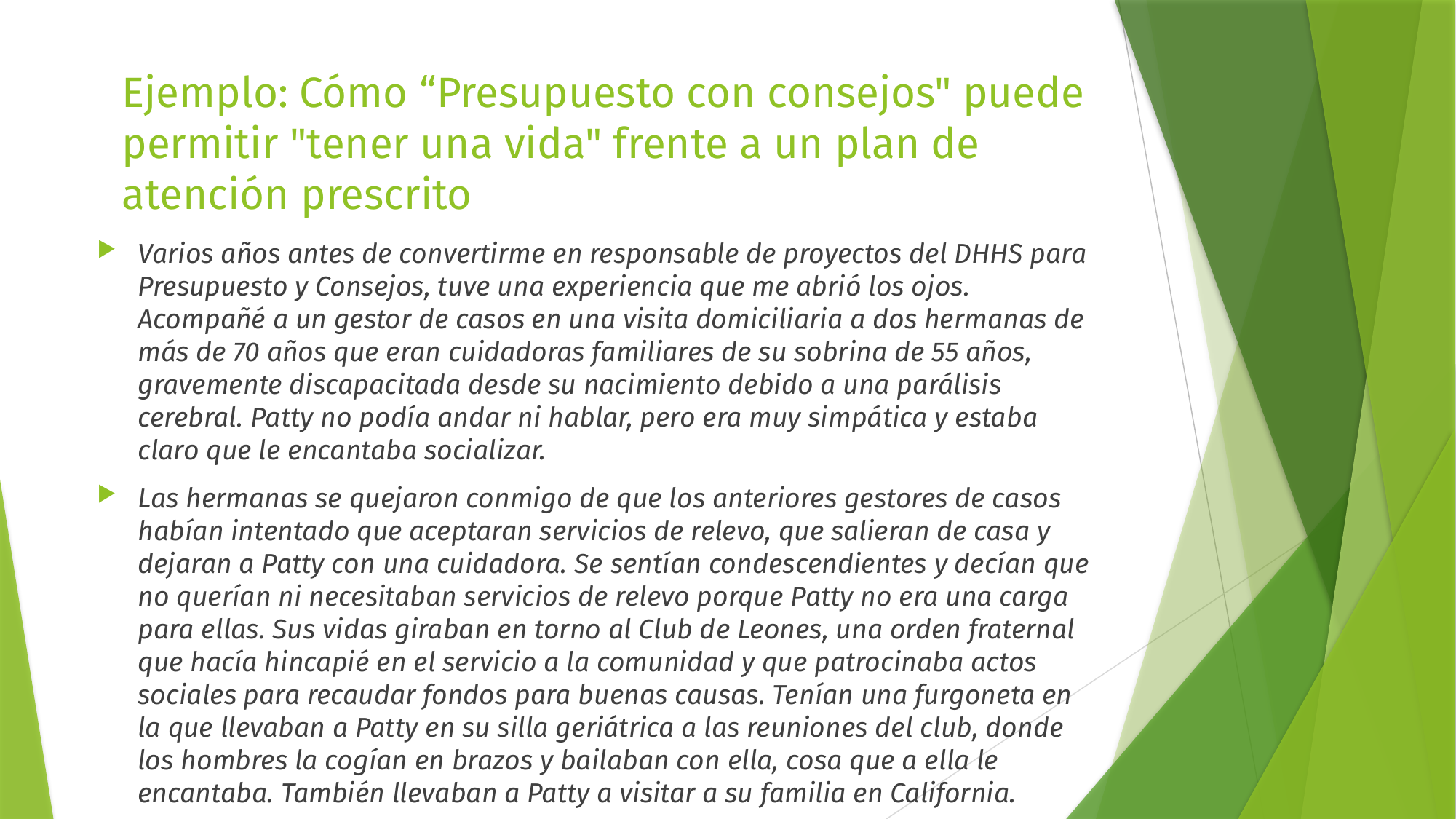

# Ejemplo: Cómo “Presupuesto con consejos" puede permitir "tener una vida" frente a un plan de atención prescrito
Varios años antes de convertirme en responsable de proyectos del DHHS para Presupuesto y Consejos, tuve una experiencia que me abrió los ojos. Acompañé a un gestor de casos en una visita domiciliaria a dos hermanas de más de 70 años que eran cuidadoras familiares de su sobrina de 55 años, gravemente discapacitada desde su nacimiento debido a una parálisis cerebral. Patty no podía andar ni hablar, pero era muy simpática y estaba claro que le encantaba socializar.
Las hermanas se quejaron conmigo de que los anteriores gestores de casos habían intentado que aceptaran servicios de relevo, que salieran de casa y dejaran a Patty con una cuidadora. Se sentían condescendientes y decían que no querían ni necesitaban servicios de relevo porque Patty no era una carga para ellas. Sus vidas giraban en torno al Club de Leones, una orden fraternal que hacía hincapié en el servicio a la comunidad y que patrocinaba actos sociales para recaudar fondos para buenas causas. Tenían una furgoneta en la que llevaban a Patty en su silla geriátrica a las reuniones del club, donde los hombres la cogían en brazos y bailaban con ella, cosa que a ella le encantaba. También llevaban a Patty a visitar a su familia en California.